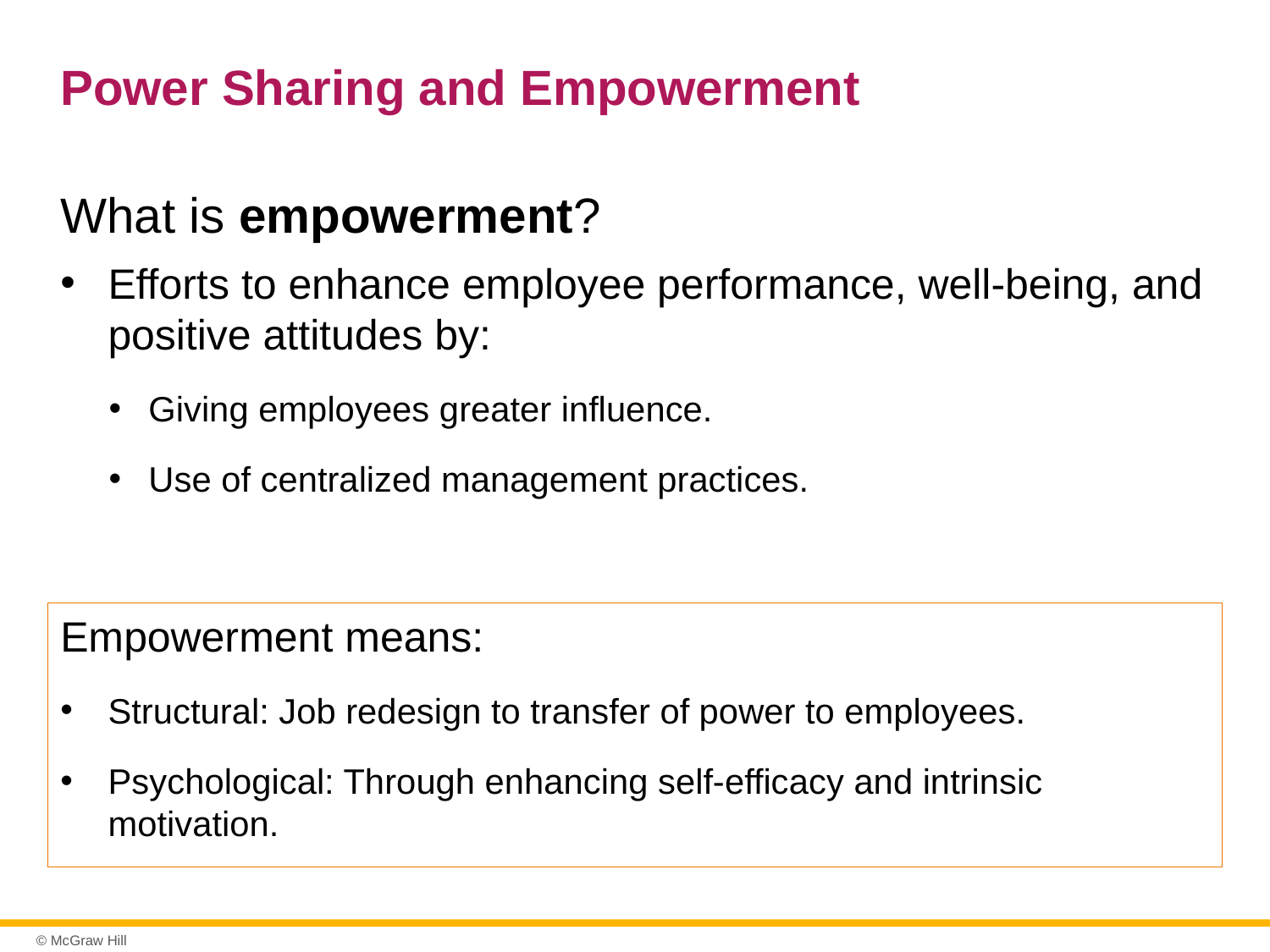

# Power Sharing and Empowerment
What is empowerment?
Efforts to enhance employee performance, well-being, and positive attitudes by:
Giving employees greater influence.
Use of centralized management practices.

Empowerment means:
Structural: Job redesign to transfer of power to employees.
Psychological: Through enhancing self-efficacy and intrinsic motivation.